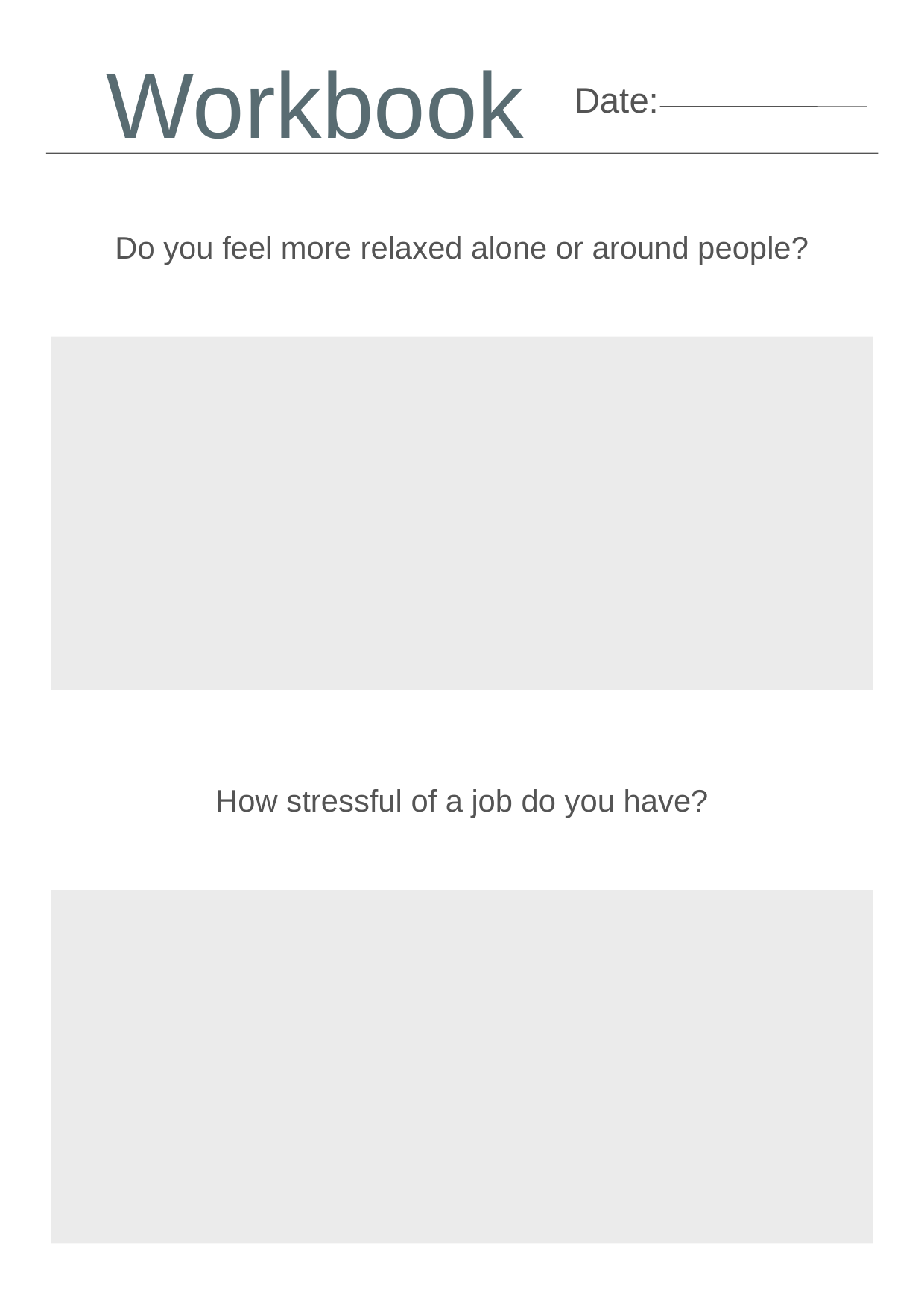

Workbook
Date:

Do you feel more relaxed alone or around people?

How stressful of a job do you have?